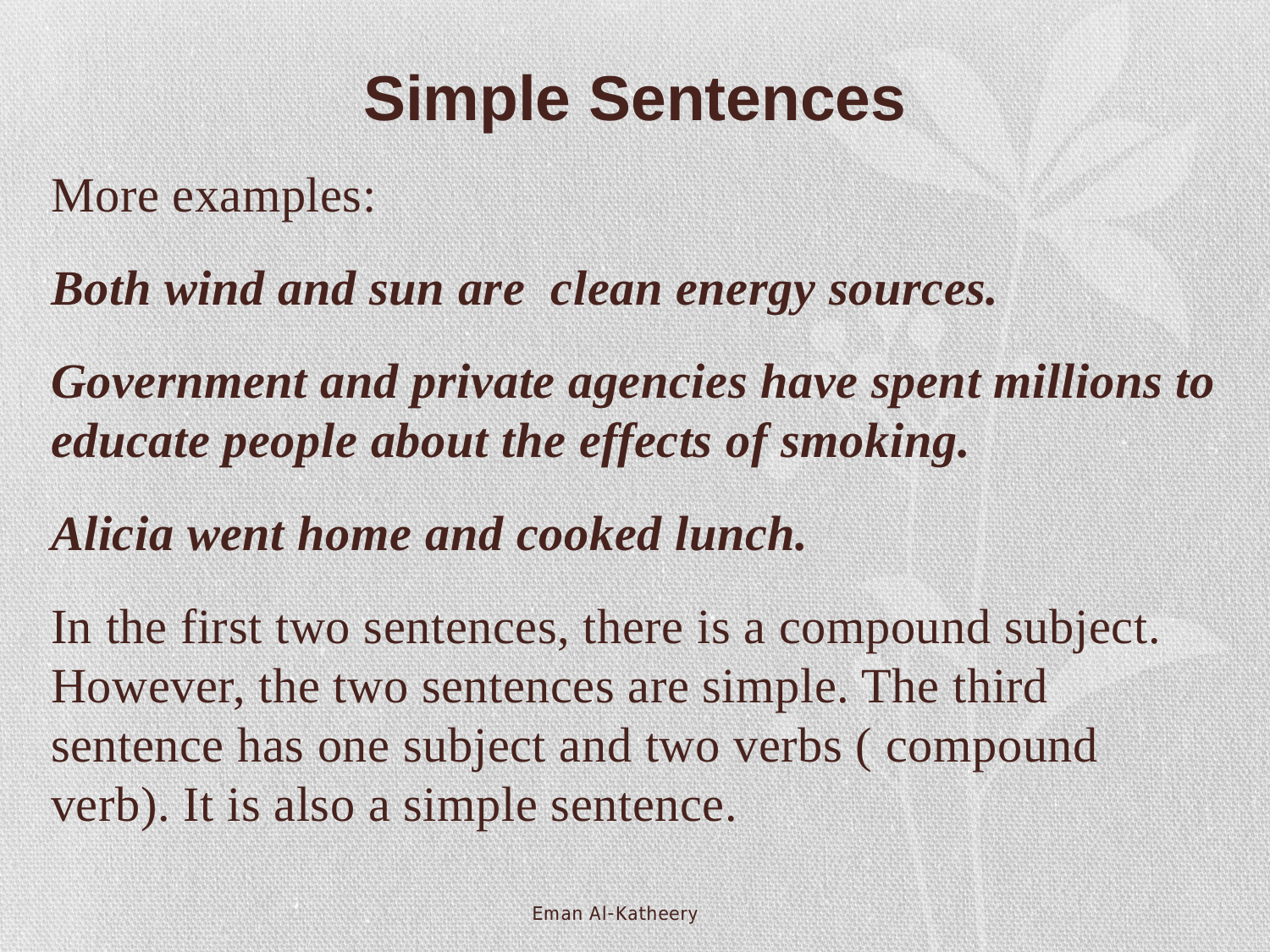

# Simple Sentences
More examples:

Both wind and sun are  clean energy sources.

Government and private agencies have spent millions to educate people about the effects of smoking.

Alicia went home and cooked lunch.

In the first two sentences, there is a compound subject. However, the two sentences are simple. The third sentence has one subject and two verbs ( compound verb). It is also a simple sentence.

Eman Al-Katheery